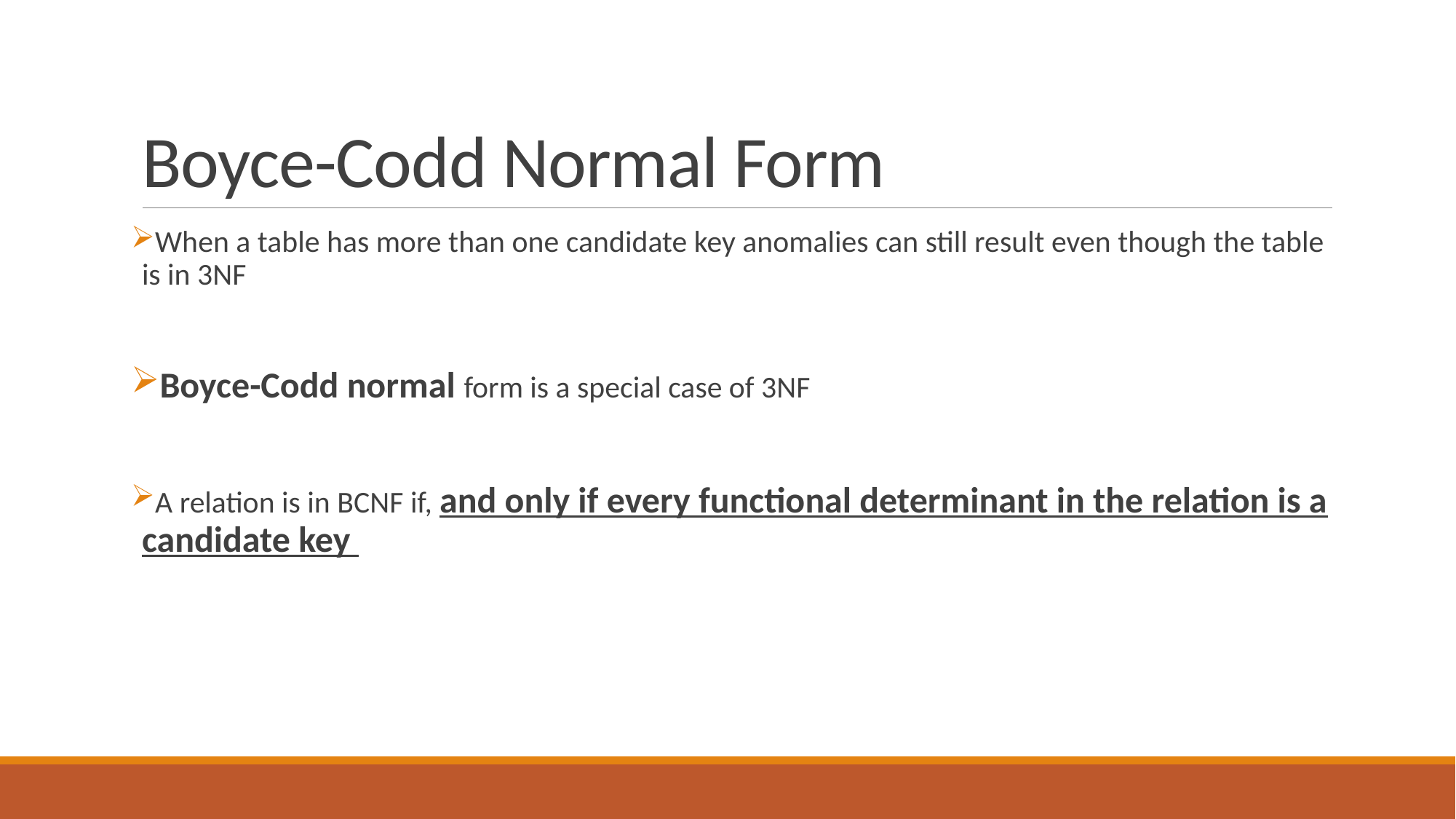

# Boyce-Codd Normal Form
When a table has more than one candidate key anomalies can still result even though the table is in 3NF

Boyce-Codd normal form is a special case of 3NF

A relation is in BCNF if, and only if every functional determinant in the relation is a candidate key